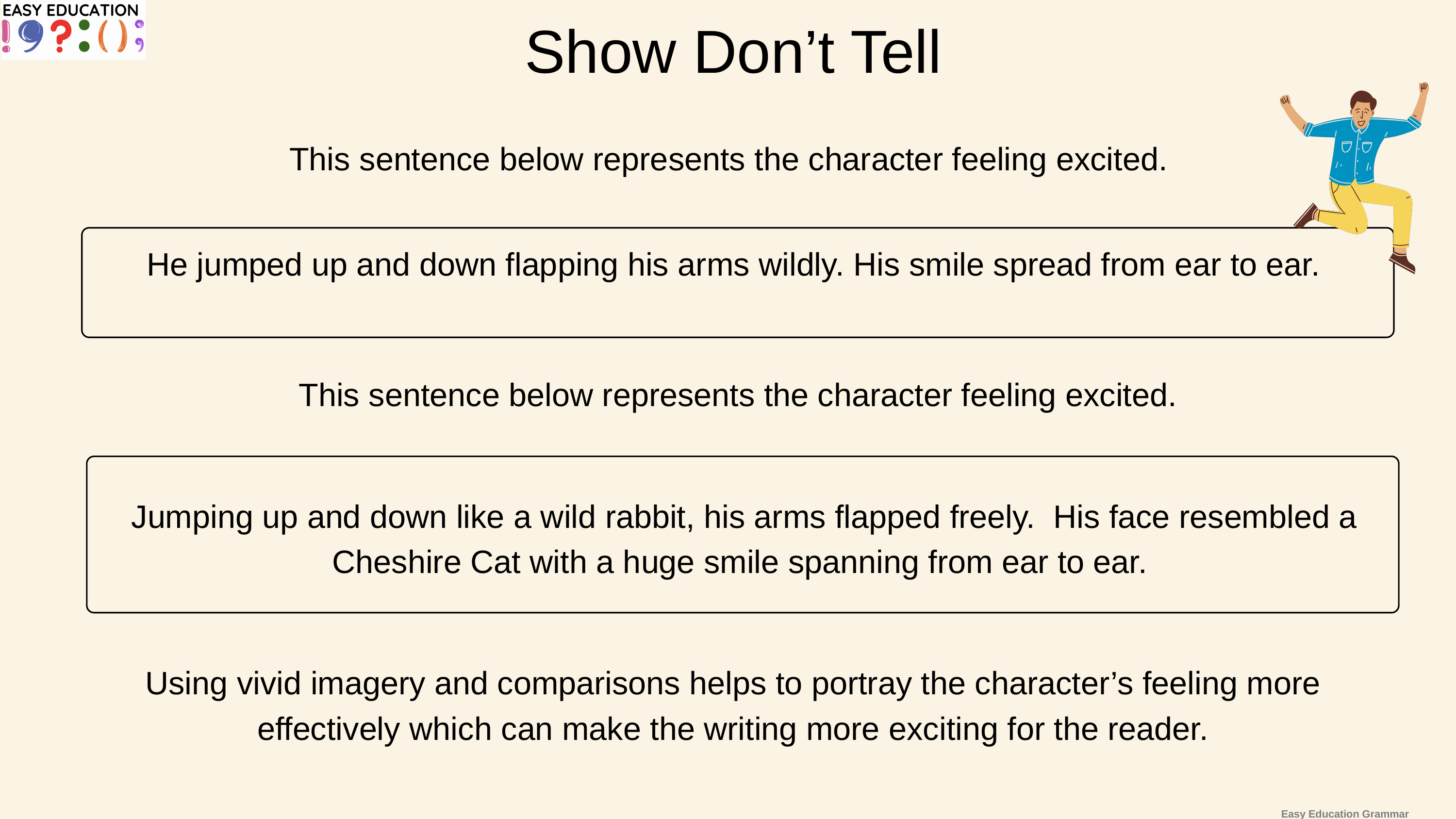

Show Don’t Tell

This sentence below represents the character feeling excited.

He jumped up and down flapping his arms wildly. His smile spread from ear to ear.
This sentence below represents the character feeling excited.

Jumping up and down like a wild rabbit, his arms flapped freely.  His face resembled a Cheshire Cat with a huge smile spanning from ear to ear.
Using vivid imagery and comparisons helps to portray the character’s feeling more effectively which can make the writing more exciting for the reader.